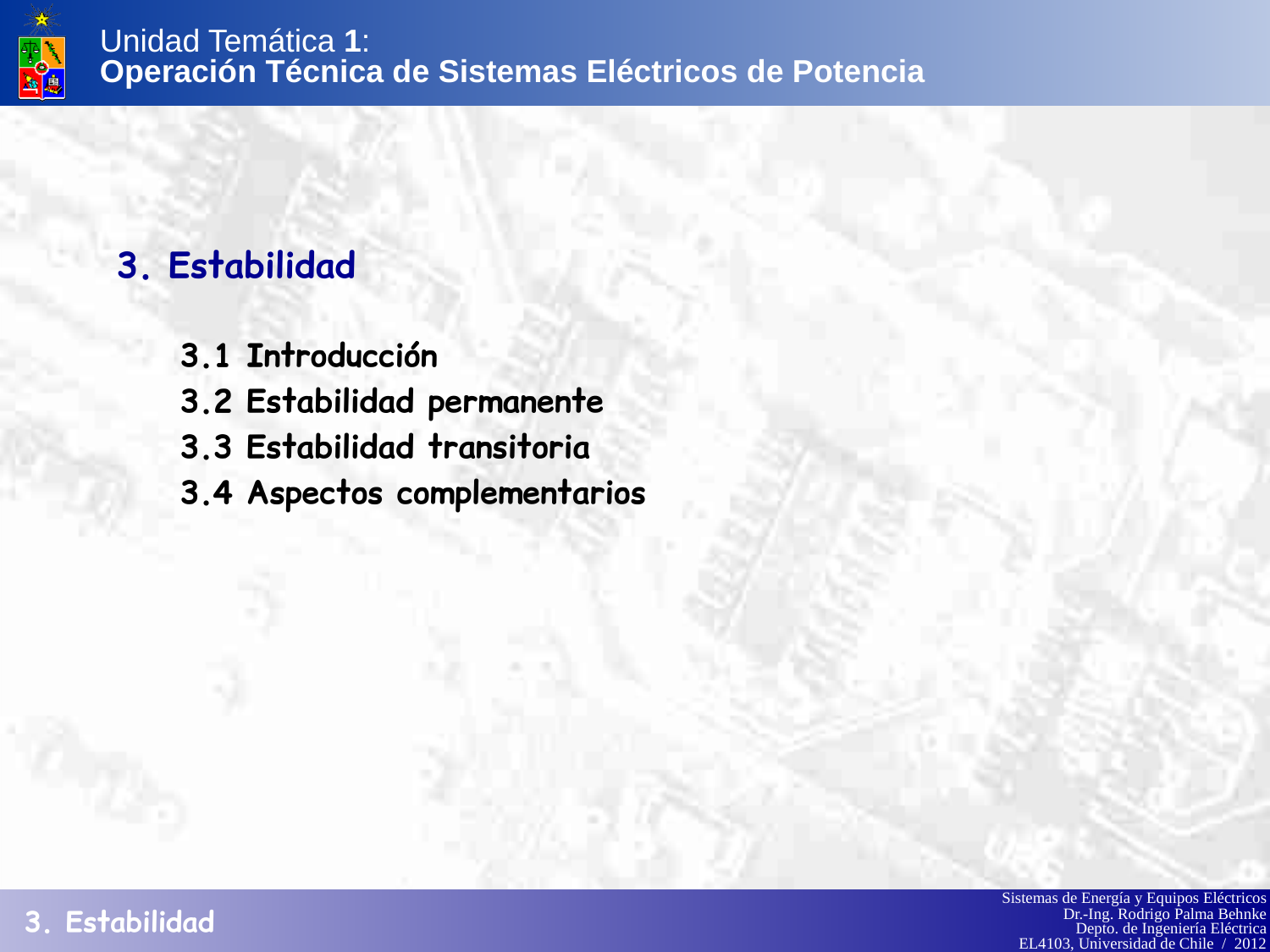

Unidad Temática 1:
Operación Técnica de Sistemas Eléctricos de Potencia
3. Estabilidad

3.1 Introducción
3.2 Estabilidad permanente
3.3 Estabilidad transitoria
3.4 Aspectos complementarios

3. Estabilidad